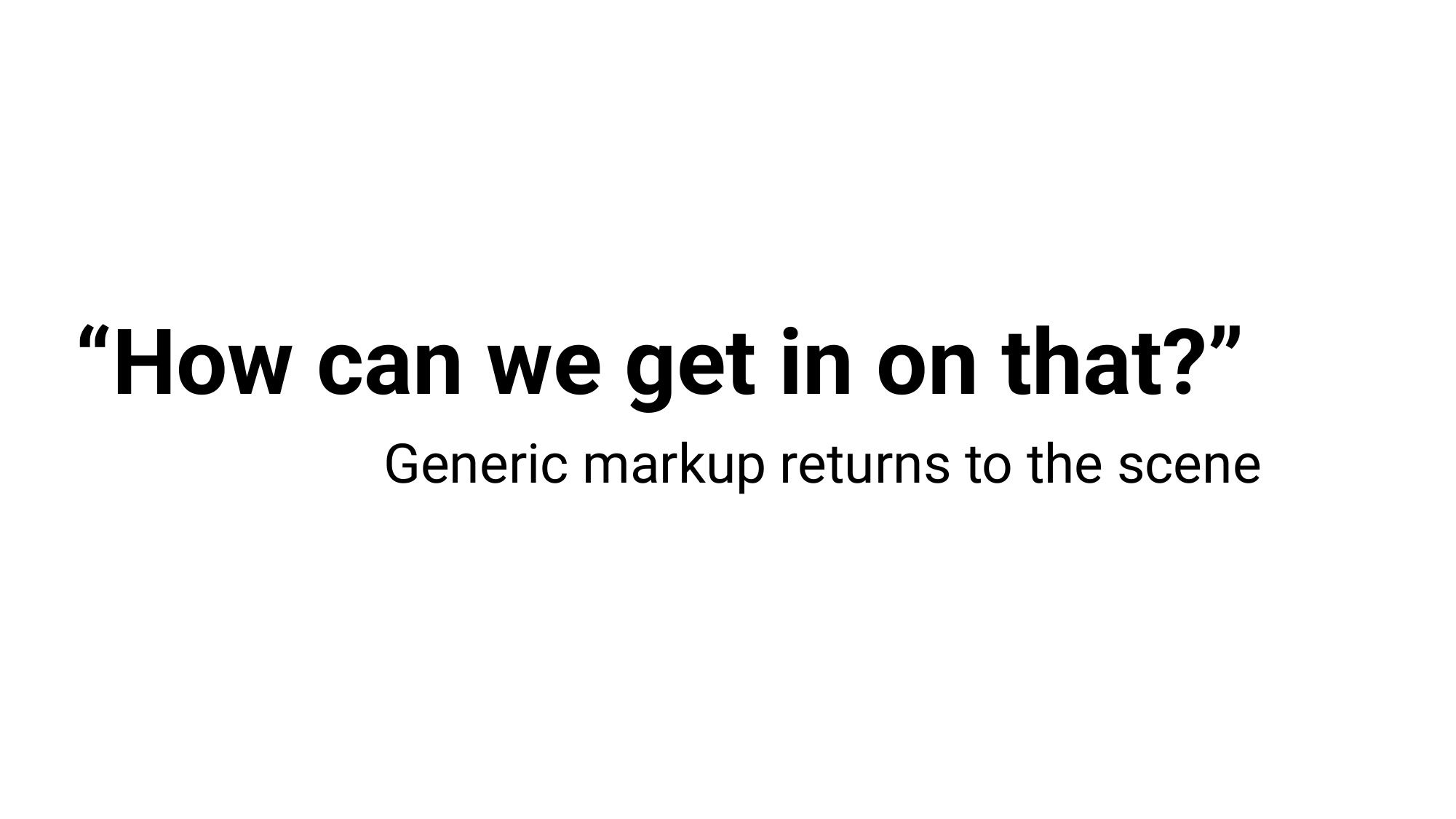

# “How can we get in on that?”
Generic markup returns to the scene